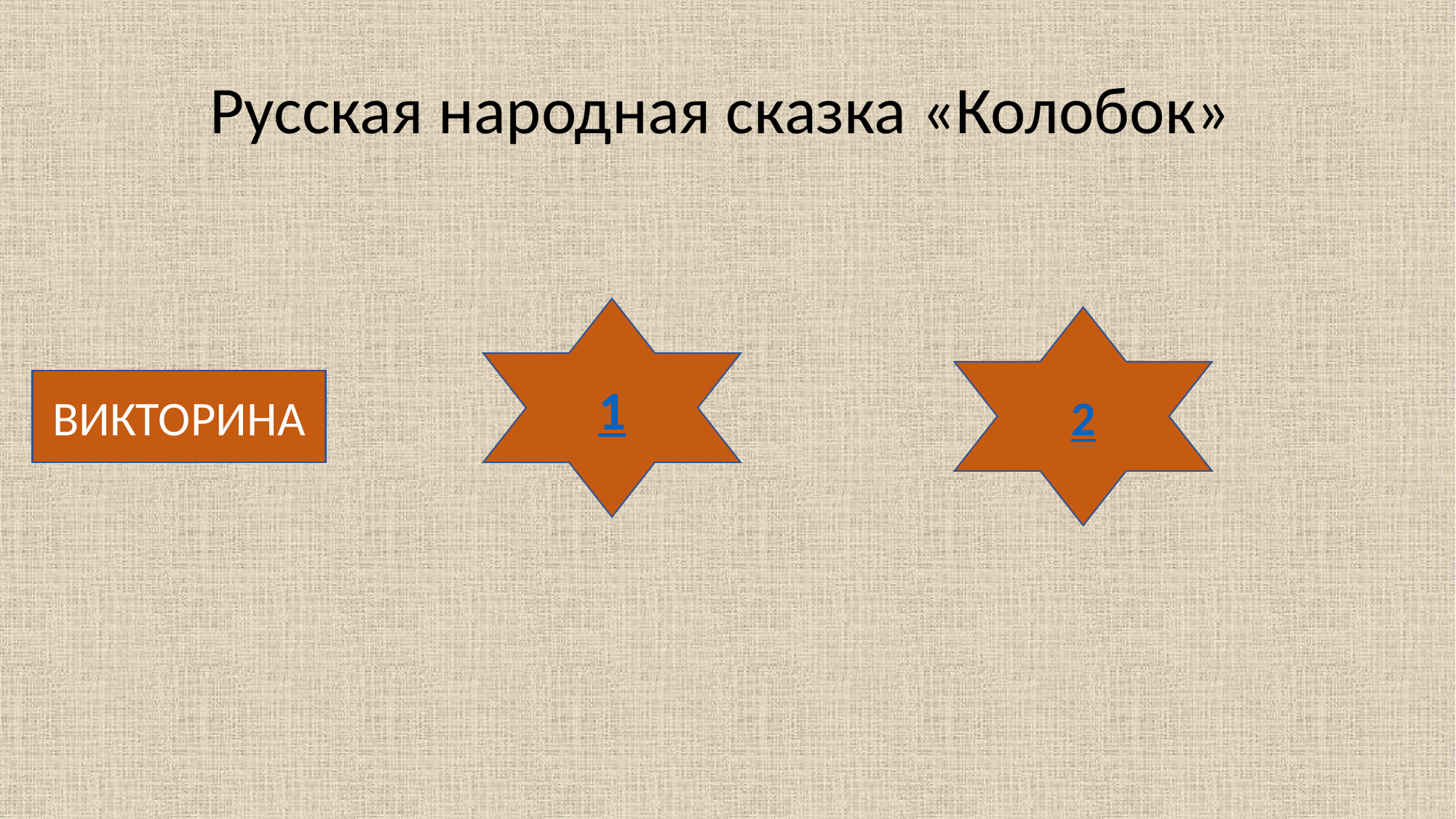

# Русская народная сказка «Колобок»
1
2
ВИКТОРИНА